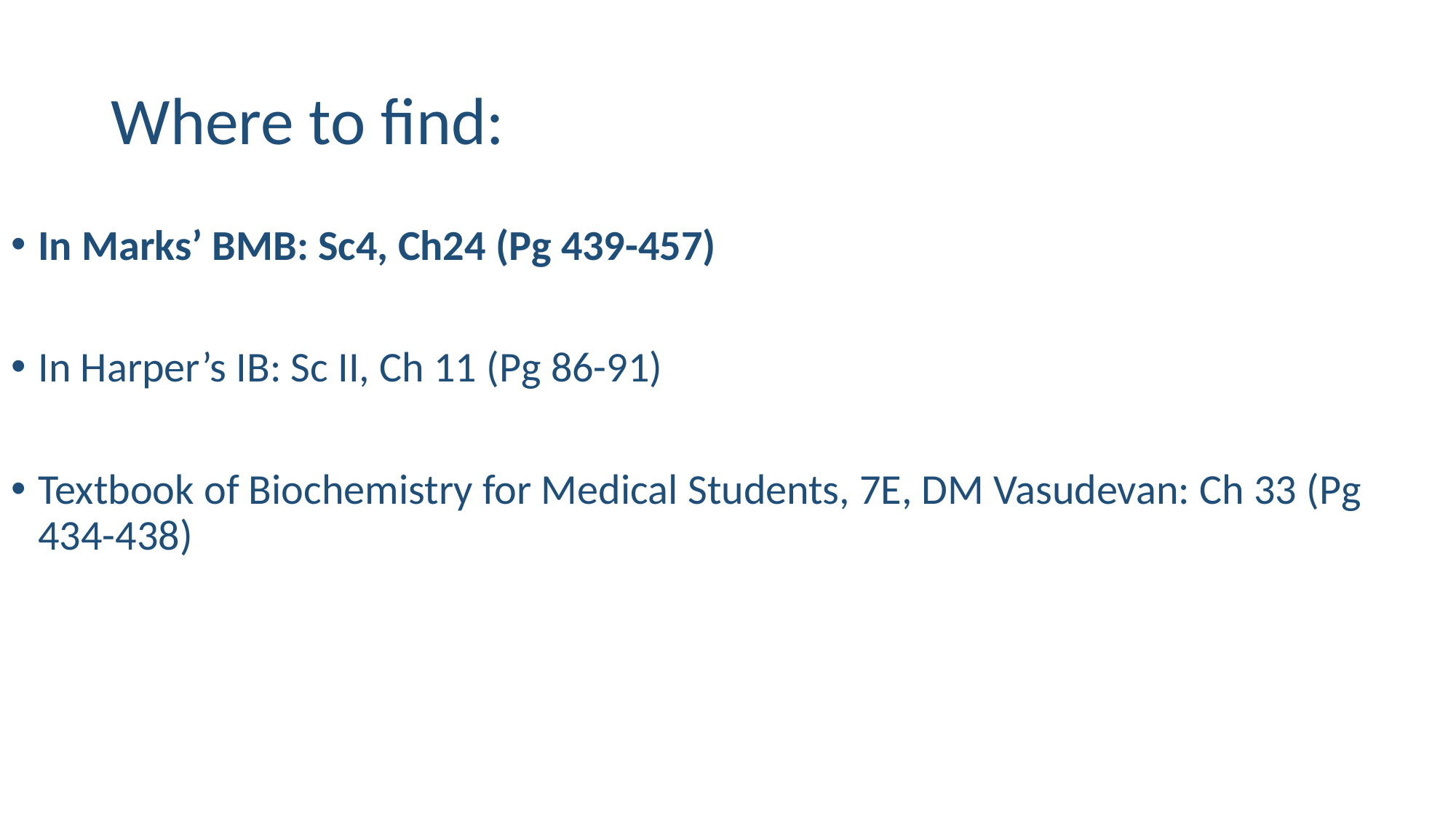

# Where to find:
In Marks’ BMB: Sc4, Ch24 (Pg 439-457)

In Harper’s IB: Sc II, Ch 11 (Pg 86-91)

Textbook of Biochemistry for Medical Students, 7E, DM Vasudevan: Ch 33 (Pg 434-438)